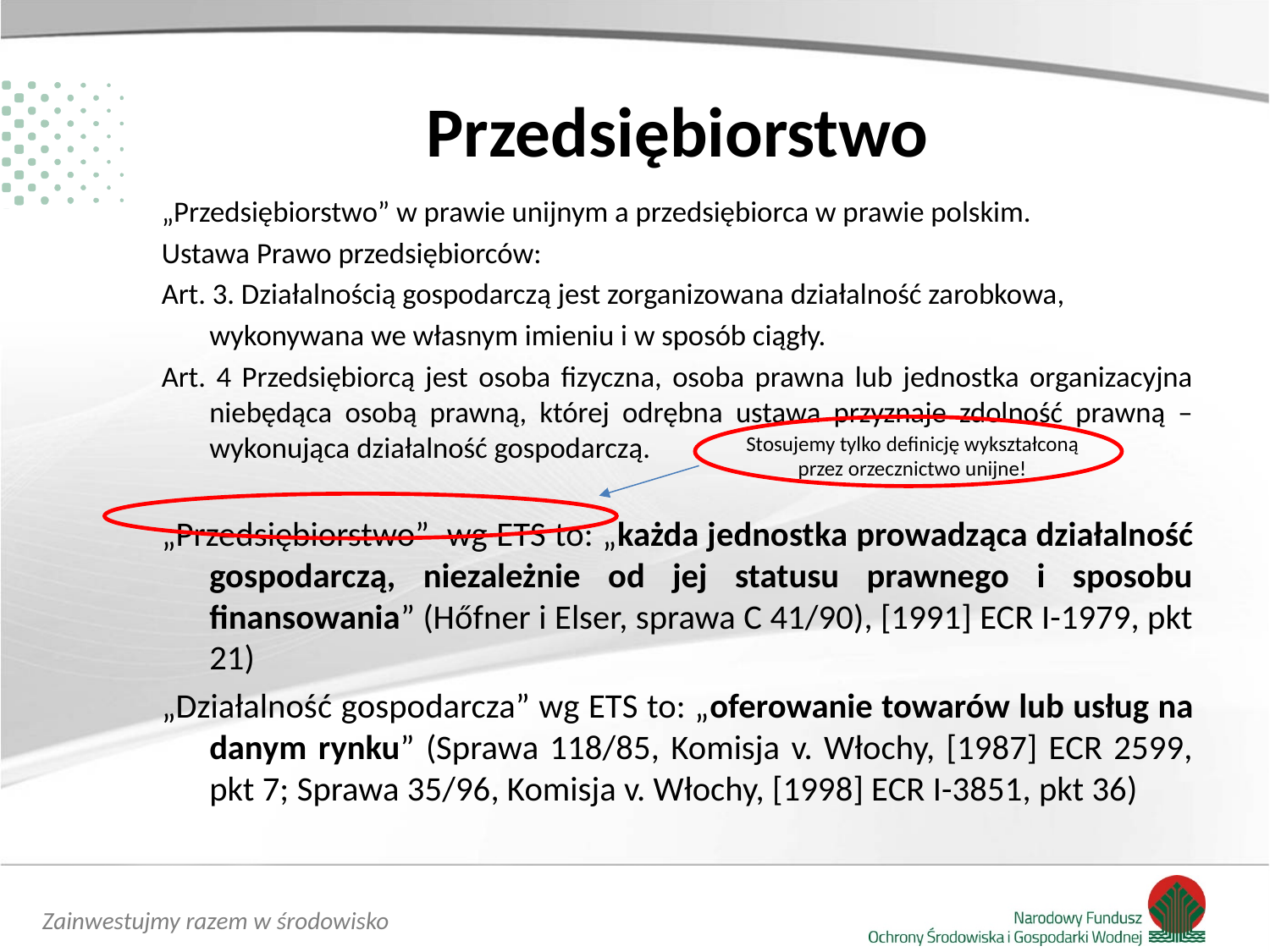

# Przedsiębiorstwo
„Przedsiębiorstwo” w prawie unijnym a przedsiębiorca w prawie polskim.
Ustawa Prawo przedsiębiorców:
Art. 3. Działalnością gospodarczą jest zorganizowana działalność zarobkowa,
	wykonywana we własnym imieniu i w sposób ciągły.
Art. 4 Przedsiębiorcą jest osoba fizyczna, osoba prawna lub jednostka organizacyjna niebędąca osobą prawną, której odrębna ustawa przyznaje zdolność prawną – wykonująca działalność gospodarczą.

„Przedsiębiorstwo”  wg ETS to: „każda jednostka prowadząca działalność gospodarczą, niezależnie od jej statusu prawnego i sposobu finansowania” (Hőfner i Elser, sprawa C 41/90), [1991] ECR I-1979, pkt 21)
„Działalność gospodarcza” wg ETS to: „oferowanie towarów lub usług na danym rynku” (Sprawa 118/85, Komisja v. Włochy, [1987] ECR 2599, pkt 7; Sprawa 35/96, Komisja v. Włochy, [1998] ECR I-3851, pkt 36)

Stosujemy tylko definicję wykształconą przez orzecznictwo unijne!